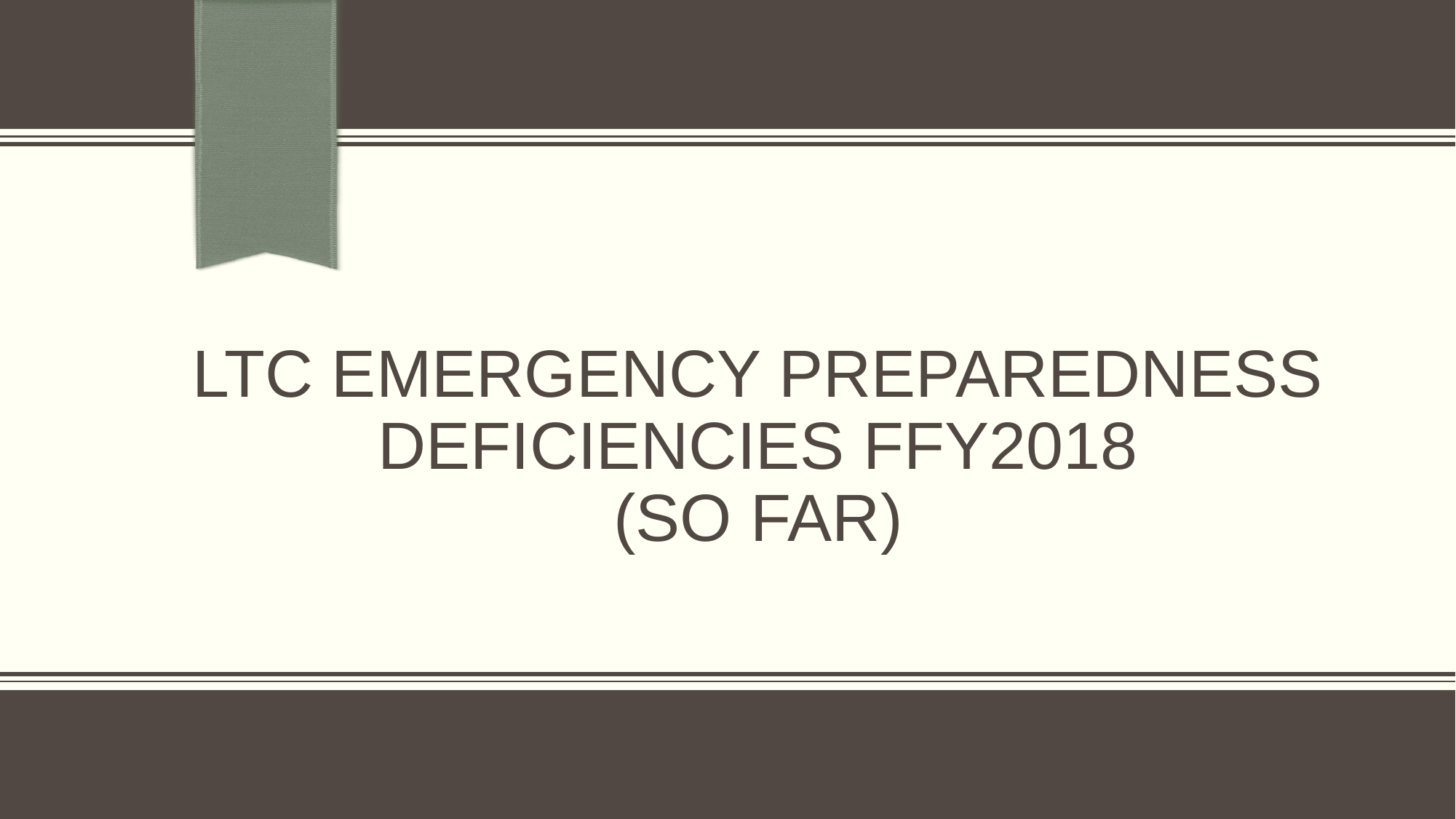

# LTC Emergency preparedness deficiencies ffy2018 (so Far)